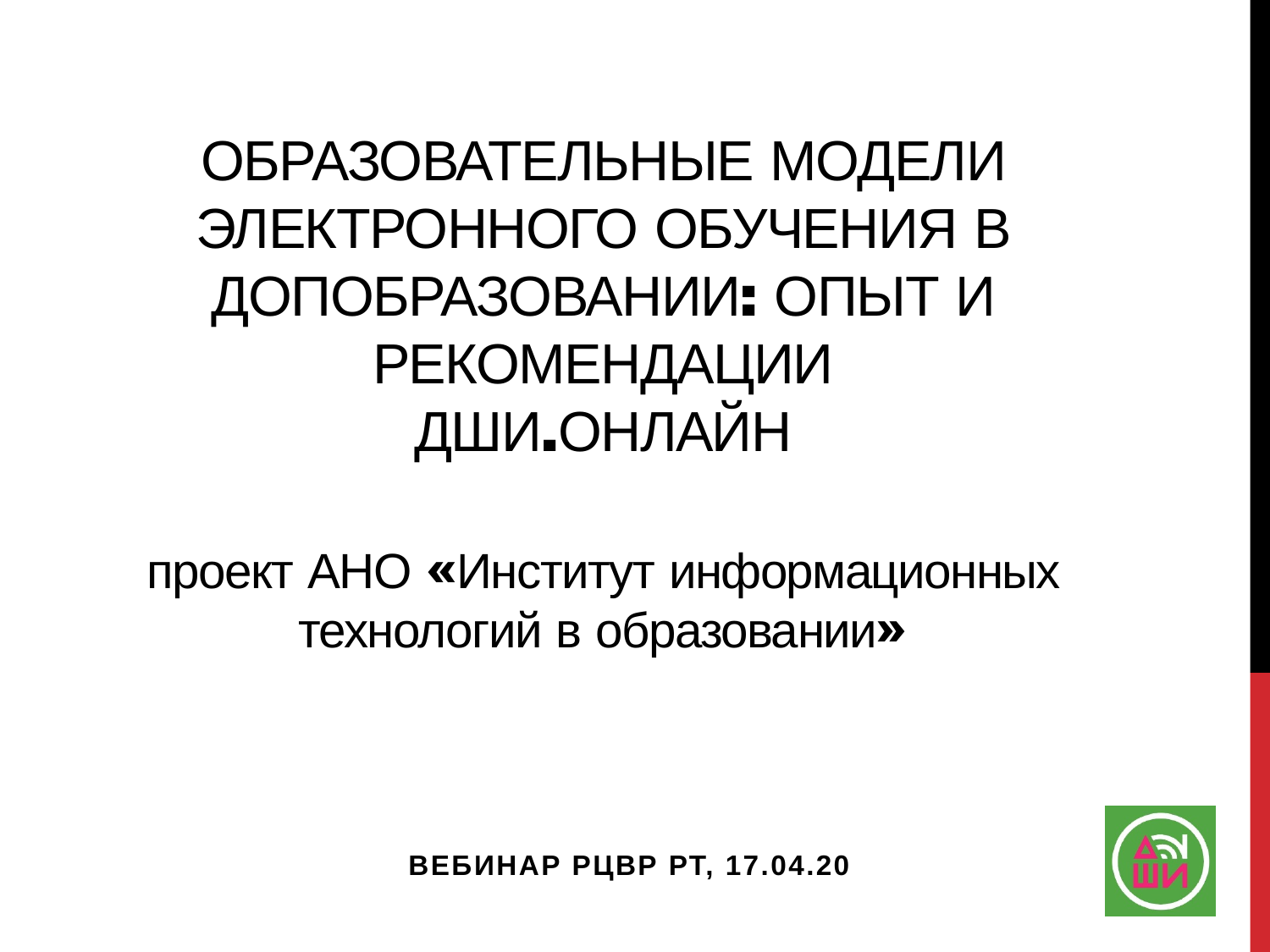

# Образовательные модели электронного обучения в допобразовании: ОПЫТ И РЕКОМЕНДАЦИИ ДШИ.ОНЛАЙН проект АНО «Институт информационных технологий в образовании»

Вебинар РЦВР РТ, 17.04.20